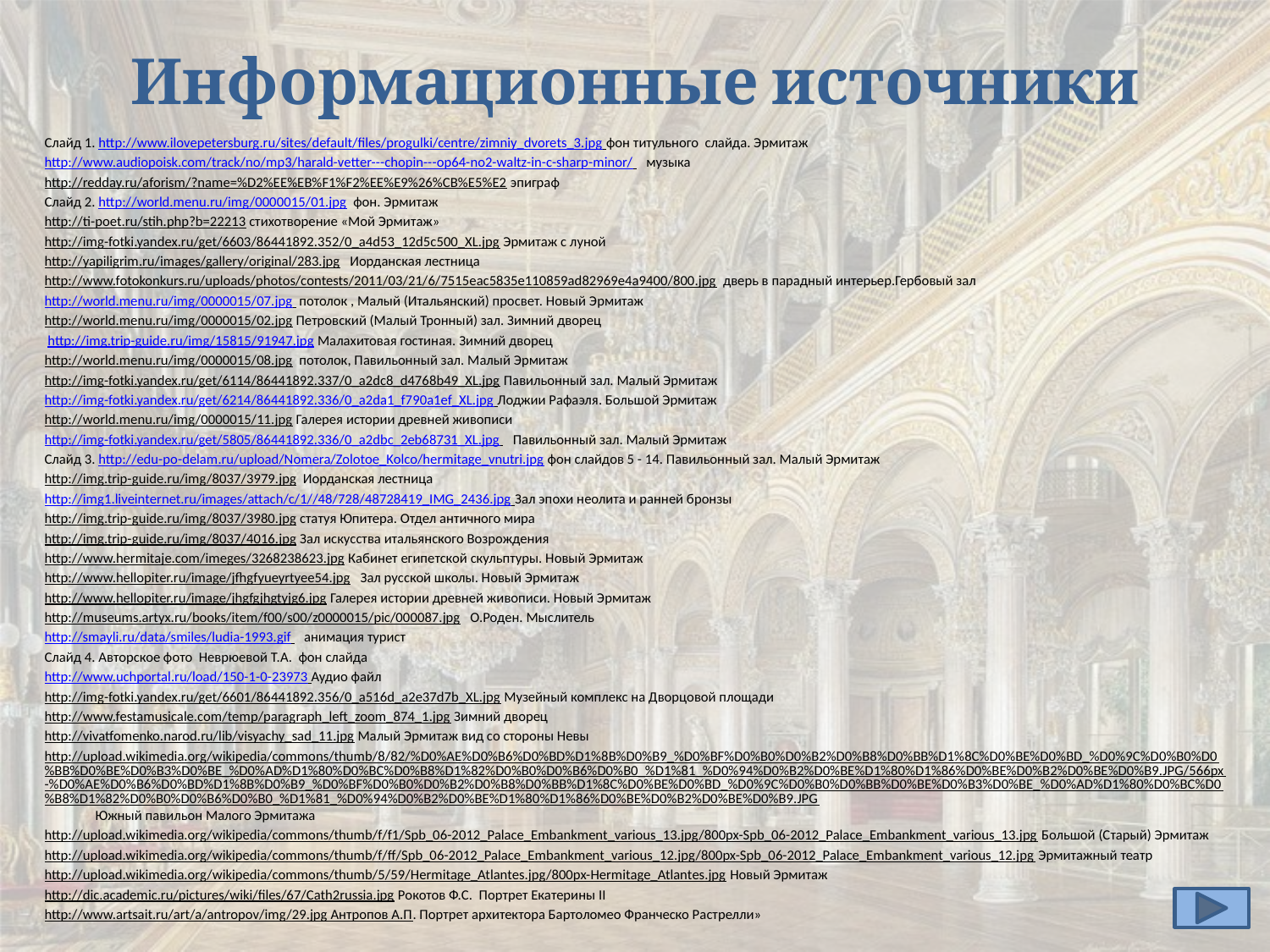

# Информационные источники
Слайд 1. http://www.ilovepetersburg.ru/sites/default/files/progulki/centre/zimniy_dvorets_3.jpg фон титульного  слайда. Эрмитаж
http://www.audiopoisk.com/track/no/mp3/harald-vetter---chopin---op64-no2-waltz-in-c-sharp-minor/    музыка
http://redday.ru/aforism/?name=%D2%EE%EB%F1%F2%EE%E9%26%CB%E5%E2 эпиграф
Слайд 2. http://world.menu.ru/img/0000015/01.jpg  фон. Эрмитаж
http://ti-poet.ru/stih.php?b=22213 стихотворение «Мой Эрмитаж»
http://img-fotki.yandex.ru/get/6603/86441892.352/0_a4d53_12d5c500_XL.jpg Эрмитаж с луной
http://yapiligrim.ru/images/gallery/original/283.jpg   Иорданская лестница
http://www.fotokonkurs.ru/uploads/photos/contests/2011/03/21/6/7515eac5835e110859ad82969e4a9400/800.jpg  дверь в парадный интерьер.Гербовый зал
http://world.menu.ru/img/0000015/07.jpg  потолок , Малый (Итальянский) просвет. Новый Эрмитаж
http://world.menu.ru/img/0000015/02.jpg Петровский (Малый Тронный) зал. Зимний дворец
 http://img.trip-guide.ru/img/15815/91947.jpg Малахитовая гостиная. Зимний дворец
http://world.menu.ru/img/0000015/08.jpg  потолок, Павильонный зал. Малый Эрмитаж
http://img-fotki.yandex.ru/get/6114/86441892.337/0_a2dc8_d4768b49_XL.jpg Павильонный зал. Малый Эрмитаж
http://img-fotki.yandex.ru/get/6214/86441892.336/0_a2da1_f790a1ef_XL.jpg Лоджии Рафаэля. Большой Эрмитаж
http://world.menu.ru/img/0000015/11.jpg Галерея истории древней живописи
http://img-fotki.yandex.ru/get/5805/86441892.336/0_a2dbc_2eb68731_XL.jpg    Павильонный зал. Малый Эрмитаж
Слайд 3. http://edu-po-delam.ru/upload/Nomera/Zolotoe_Kolco/hermitage_vnutri.jpg фон слайдов 5 - 14. Павильонный зал. Малый Эрмитаж
http://img.trip-guide.ru/img/8037/3979.jpg  Иорданская лестница
http://img1.liveinternet.ru/images/attach/c/1//48/728/48728419_IMG_2436.jpg Зал эпохи неолита и ранней бронзы
http://img.trip-guide.ru/img/8037/3980.jpg статуя Юпитера. Отдел античного мира
http://img.trip-guide.ru/img/8037/4016.jpg Зал искусства итальянского Возрождения
http://www.hermitaje.com/imeges/3268238623.jpg Кабинет египетской скульптуры. Новый Эрмитаж
http://www.hellopiter.ru/image/jfhgfyueyrtyee54.jpg   Зал русской школы. Новый Эрмитаж
http://www.hellopiter.ru/image/jhgfgjhgtyjg6.jpg Галерея истории древней живописи. Новый Эрмитаж
http://museums.artyx.ru/books/item/f00/s00/z0000015/pic/000087.jpg   О.Роден. Мыслитель
http://smayli.ru/data/smiles/ludia-1993.gif    анимация турист
Слайд 4. Авторское фото  Неврюевой Т.А.  фон слайда
http://www.uchportal.ru/load/150-1-0-23973 Аудио файл
http://img-fotki.yandex.ru/get/6601/86441892.356/0_a516d_a2e37d7b_XL.jpg Музейный комплекс на Дворцовой площади
http://www.festamusicale.com/temp/paragraph_left_zoom_874_1.jpg Зимний дворец
http://vivatfomenko.narod.ru/lib/visyachy_sad_11.jpg Малый Эрмитаж вид со стороны Невы
http://upload.wikimedia.org/wikipedia/commons/thumb/8/82/%D0%AE%D0%B6%D0%BD%D1%8B%D0%B9_%D0%BF%D0%B0%D0%B2%D0%B8%D0%BB%D1%8C%D0%BE%D0%BD_%D0%9C%D0%B0%D0%BB%D0%BE%D0%B3%D0%BE_%D0%AD%D1%80%D0%BC%D0%B8%D1%82%D0%B0%D0%B6%D0%B0_%D1%81_%D0%94%D0%B2%D0%BE%D1%80%D1%86%D0%BE%D0%B2%D0%BE%D0%B9.JPG/566px-%D0%AE%D0%B6%D0%BD%D1%8B%D0%B9_%D0%BF%D0%B0%D0%B2%D0%B8%D0%BB%D1%8C%D0%BE%D0%BD_%D0%9C%D0%B0%D0%BB%D0%BE%D0%B3%D0%BE_%D0%AD%D1%80%D0%BC%D0%B8%D1%82%D0%B0%D0%B6%D0%B0_%D1%81_%D0%94%D0%B2%D0%BE%D1%80%D1%86%D0%BE%D0%B2%D0%BE%D0%B9.JPG Южный павильон Малого Эрмитажа
http://upload.wikimedia.org/wikipedia/commons/thumb/f/f1/Spb_06-2012_Palace_Embankment_various_13.jpg/800px-Spb_06-2012_Palace_Embankment_various_13.jpg Большой (Старый) Эрмитаж
http://upload.wikimedia.org/wikipedia/commons/thumb/f/ff/Spb_06-2012_Palace_Embankment_various_12.jpg/800px-Spb_06-2012_Palace_Embankment_various_12.jpg Эрмитажный театр
http://upload.wikimedia.org/wikipedia/commons/thumb/5/59/Hermitage_Atlantes.jpg/800px-Hermitage_Atlantes.jpg Новый Эрмитаж
http://dic.academic.ru/pictures/wiki/files/67/Cath2russia.jpg Рокотов Ф.С.  Портрет Екатерины II
http://www.artsait.ru/art/a/antropov/img/29.jpg Антропов А.П. Портрет архитектора Бартоломео Франческо Растрелли»